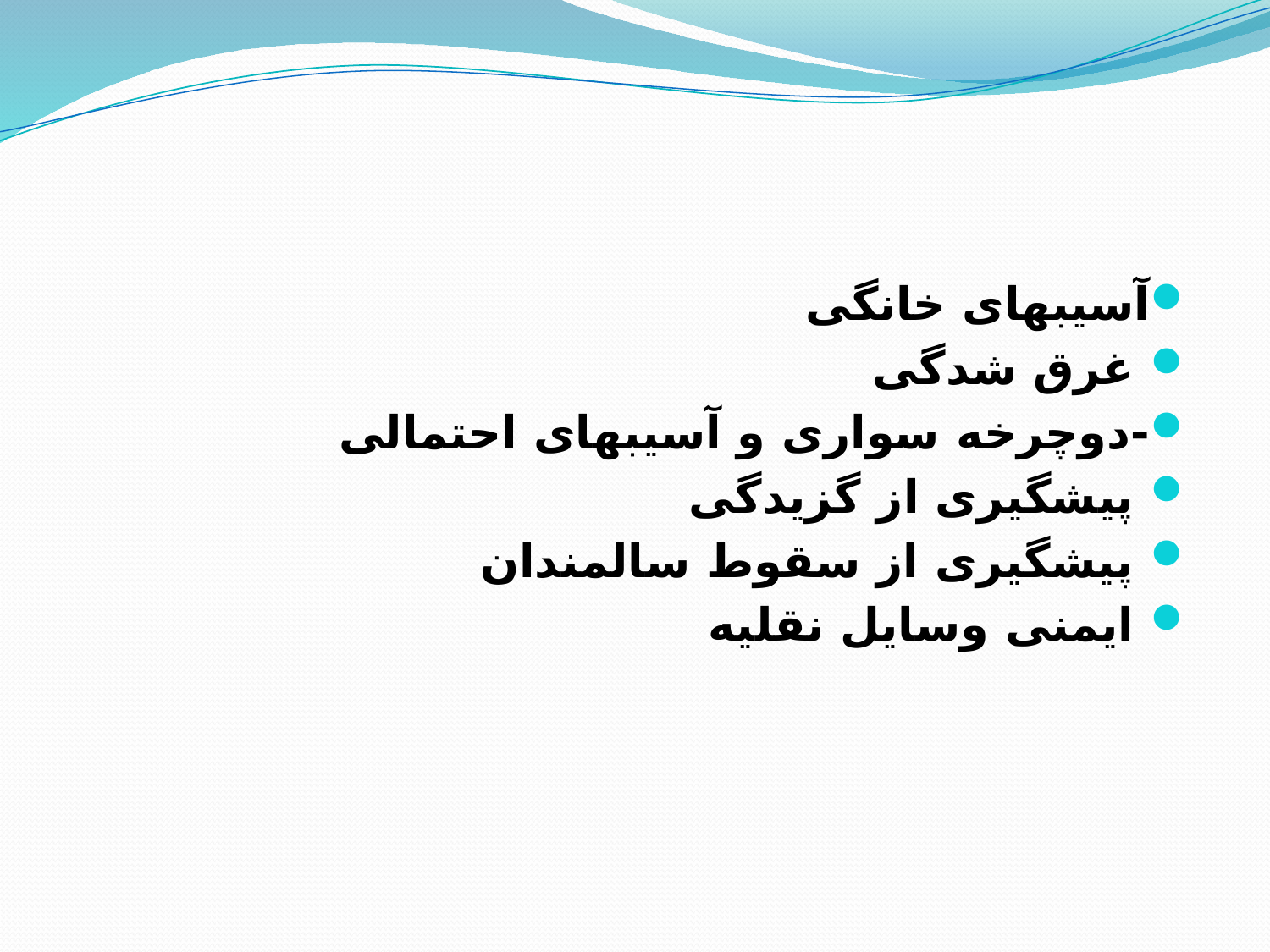

#
آسیبهای خانگی
 غرق شدگی
-دوچرخه سواری و آسیبهای احتمالی
 پیشگیری از گزیدگی
 پیشگیری از سقوط سالمندان
 ایمنی وسایل نقلیه